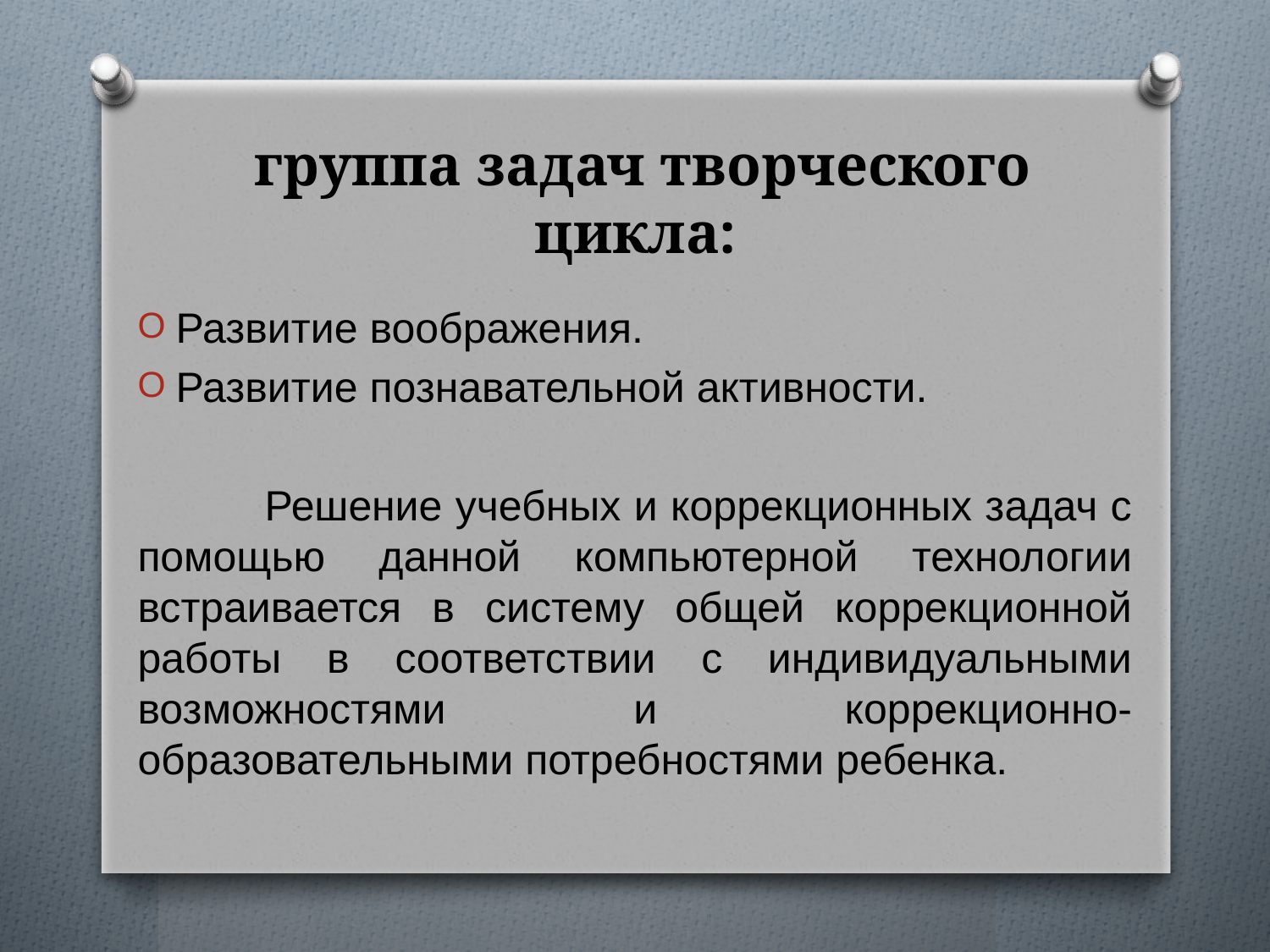

# группа задач творческого цикла:
Развитие воображения.
Развитие познавательной активности.

	Решение учебных и коррекционных задач с помощью данной компьютерной технологии встраивается в систему общей коррекционной работы в соответствии с индивидуальными возможностями и коррекционно-образовательными потребностями ребенка.